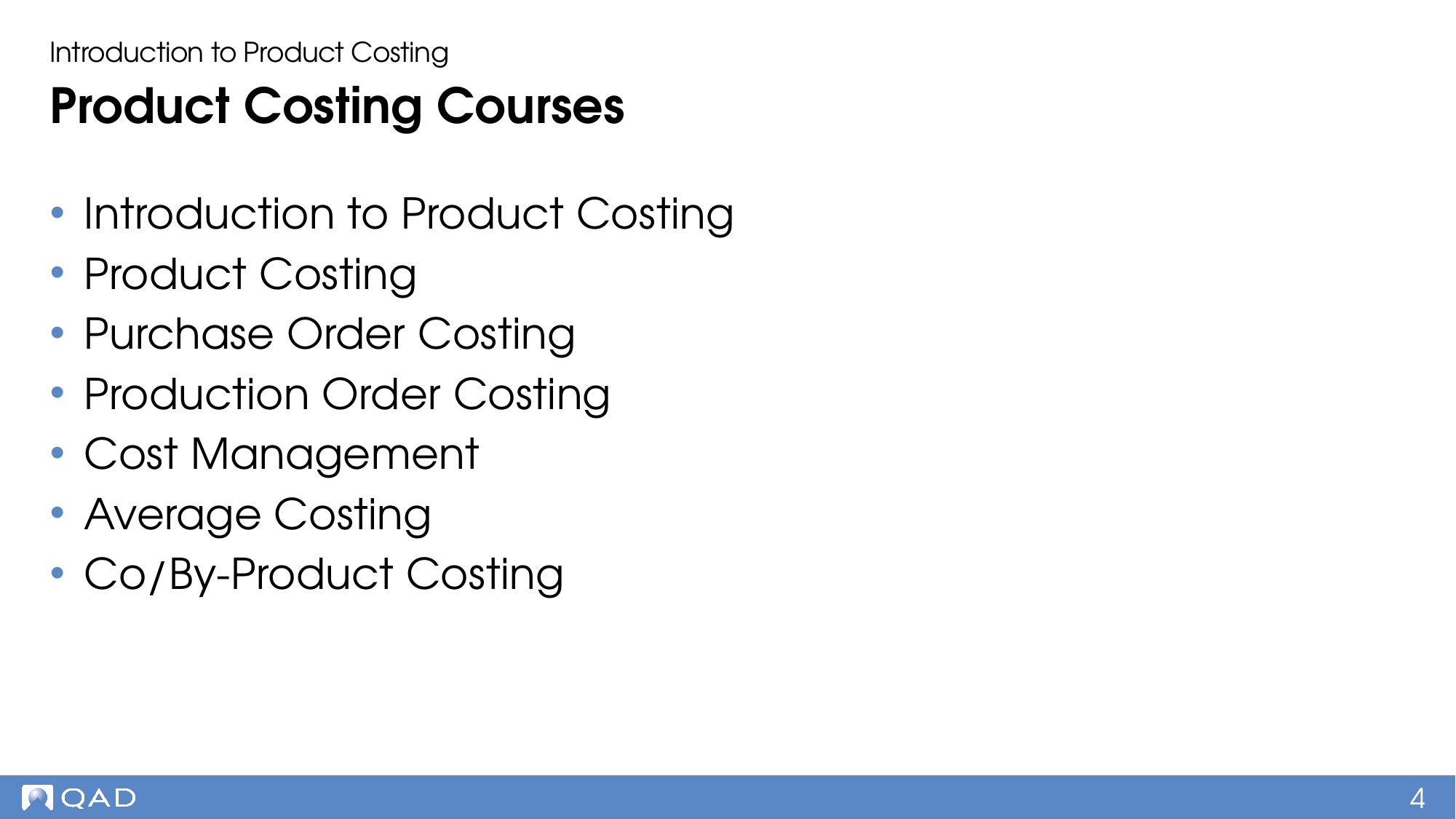

Introduction to Product Costing
# Product Costing Courses
Introduction to Product Costing
Product Costing
Purchase Order Costing
Production Order Costing
Cost Management
Average Costing
Co/By-Product Costing
4